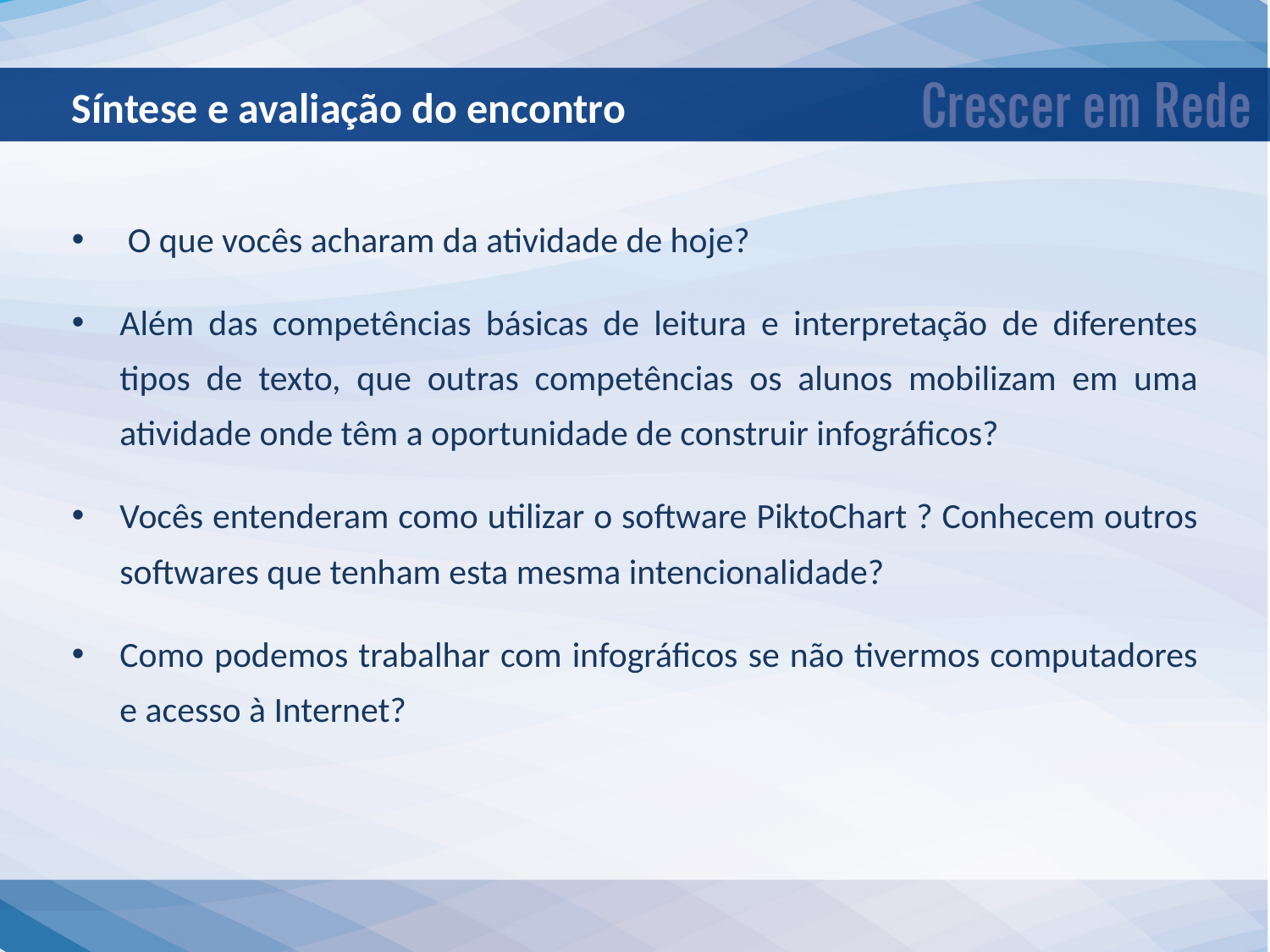

Síntese e avaliação do encontro

 O que vocês acharam da atividade de hoje?
Além das competências básicas de leitura e interpretação de diferentes tipos de texto, que outras competências os alunos mobilizam em uma atividade onde têm a oportunidade de construir infográficos?
Vocês entenderam como utilizar o software PiktoChart ? Conhecem outros softwares que tenham esta mesma intencionalidade?
Como podemos trabalhar com infográficos se não tivermos computadores e acesso à Internet?